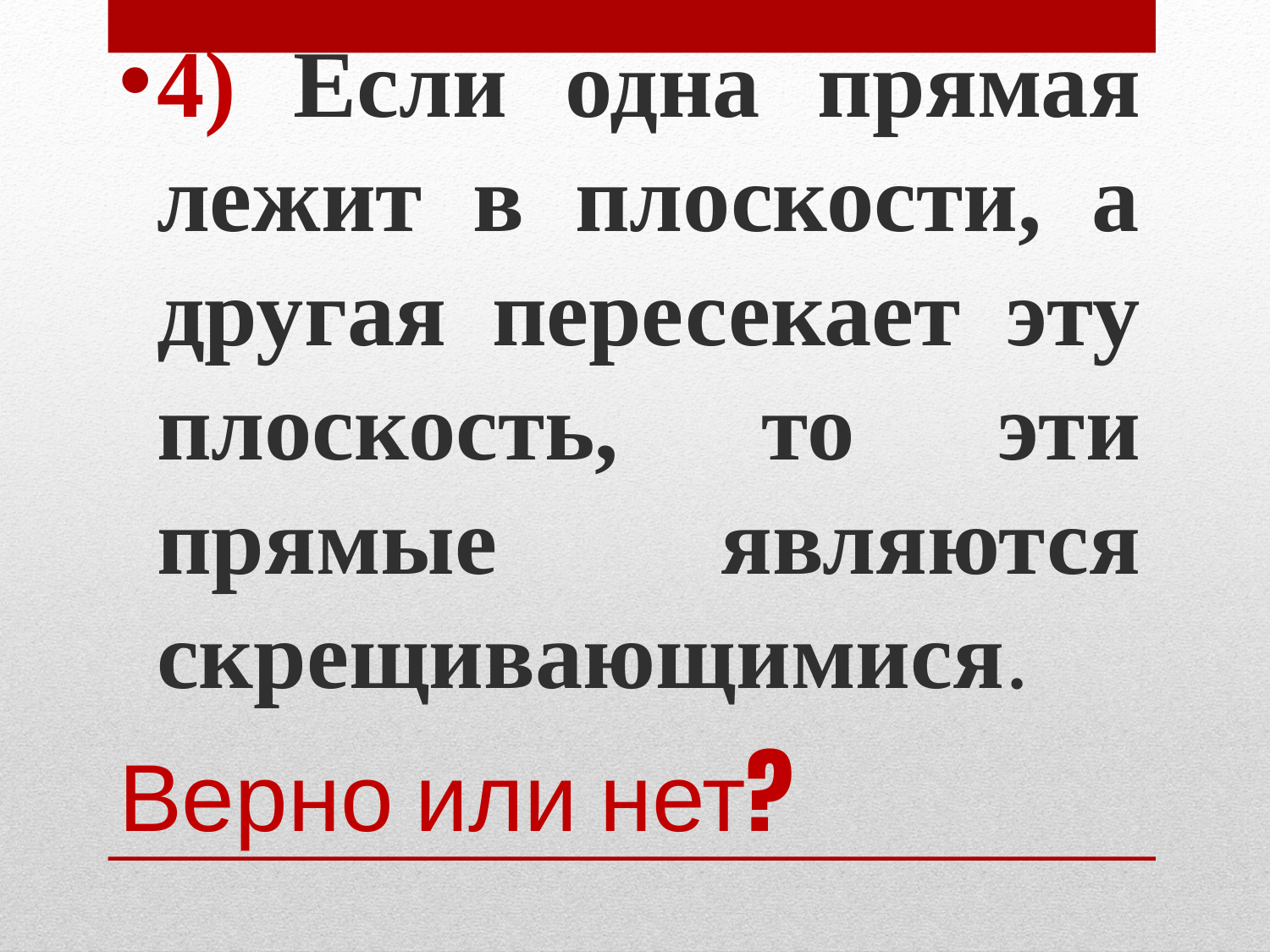

4) Если одна прямая лежит в плоскости, а другая пересекает эту плоскость, то эти прямые являются скрещивающимися.
# Верно или нет?